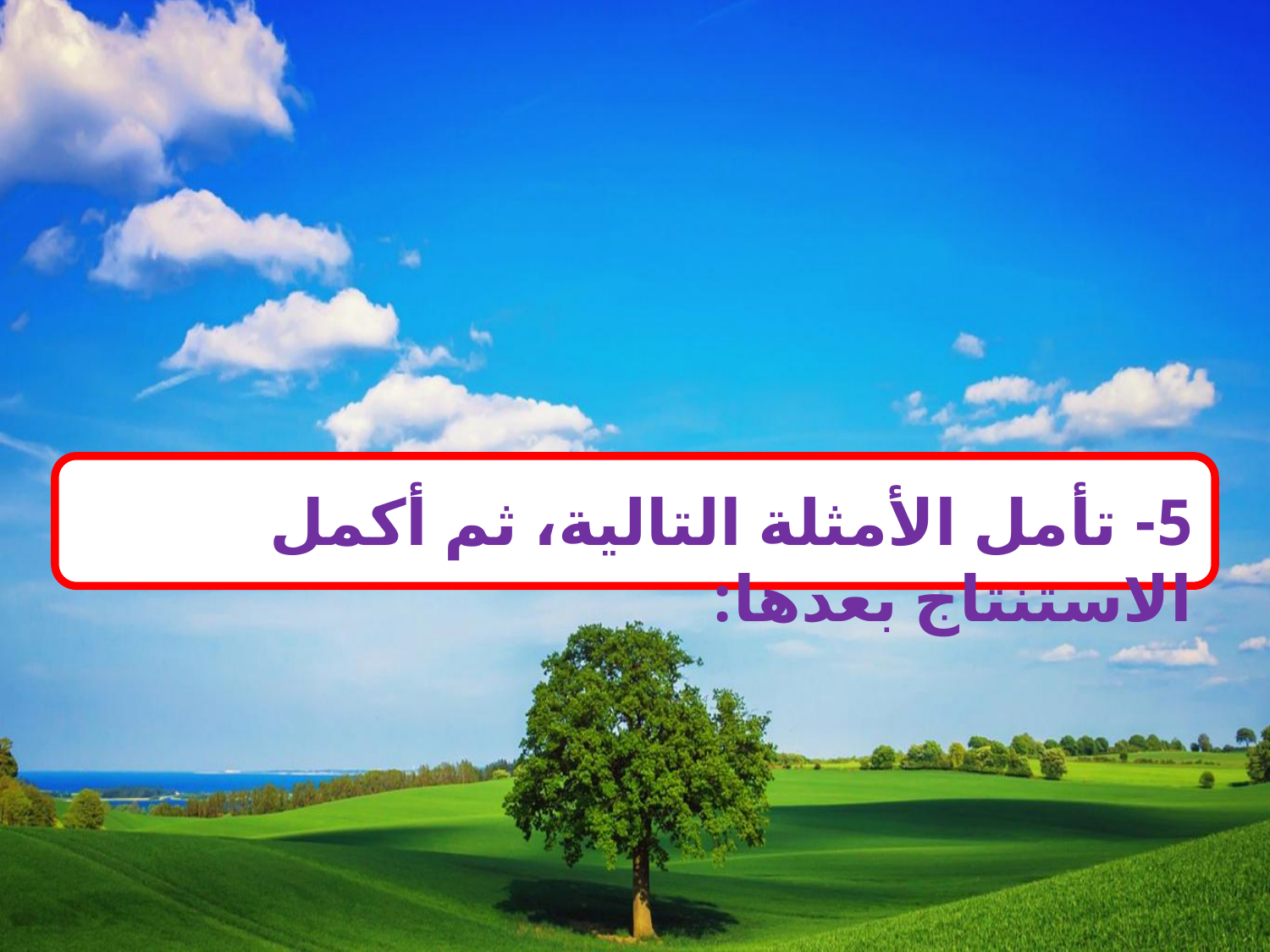

5- تأمل الأمثلة التالية، ثم أكمل الاستنتاج بعدها: